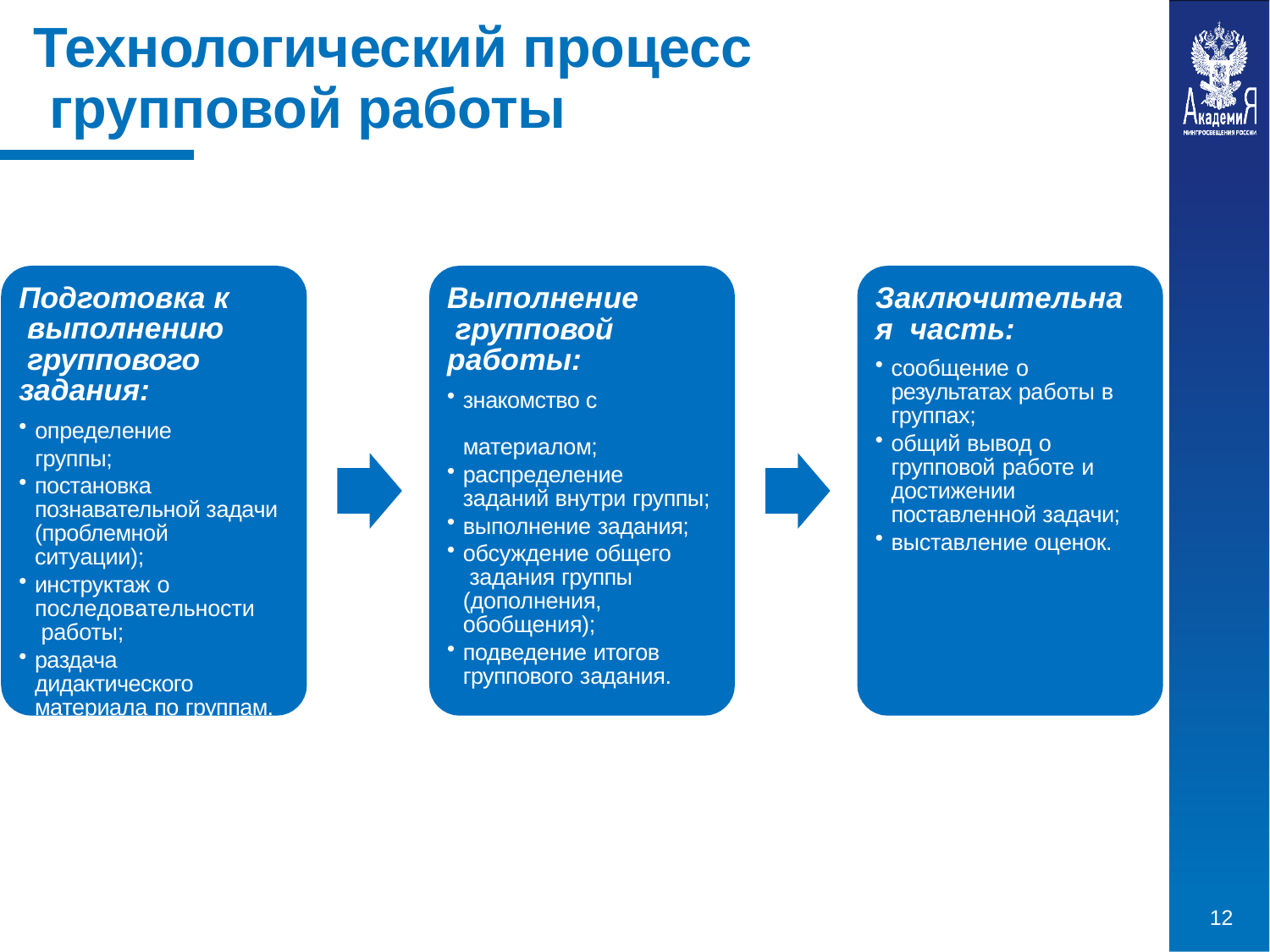

# Технологический процесс  групповой работы

Подготовка к  выполнению  группового  задания:
определение группы;
постановка  познавательной задачи  (проблемной  ситуации);
инструктаж о  последовательности  работы;
раздача  дидактического  материала по группам.
Выполнение  групповой
работы:
знакомство с  материалом;
распределение  заданий внутри группы;
выполнение задания;
обсуждение общего  задания группы  (дополнения,  обобщения);
подведение итогов  группового задания.
Заключительная  часть:
сообщение о  результатах работы в  группах;
общий вывод о  групповой работе и  достижении  поставленной задачи;
выставление оценок.

12